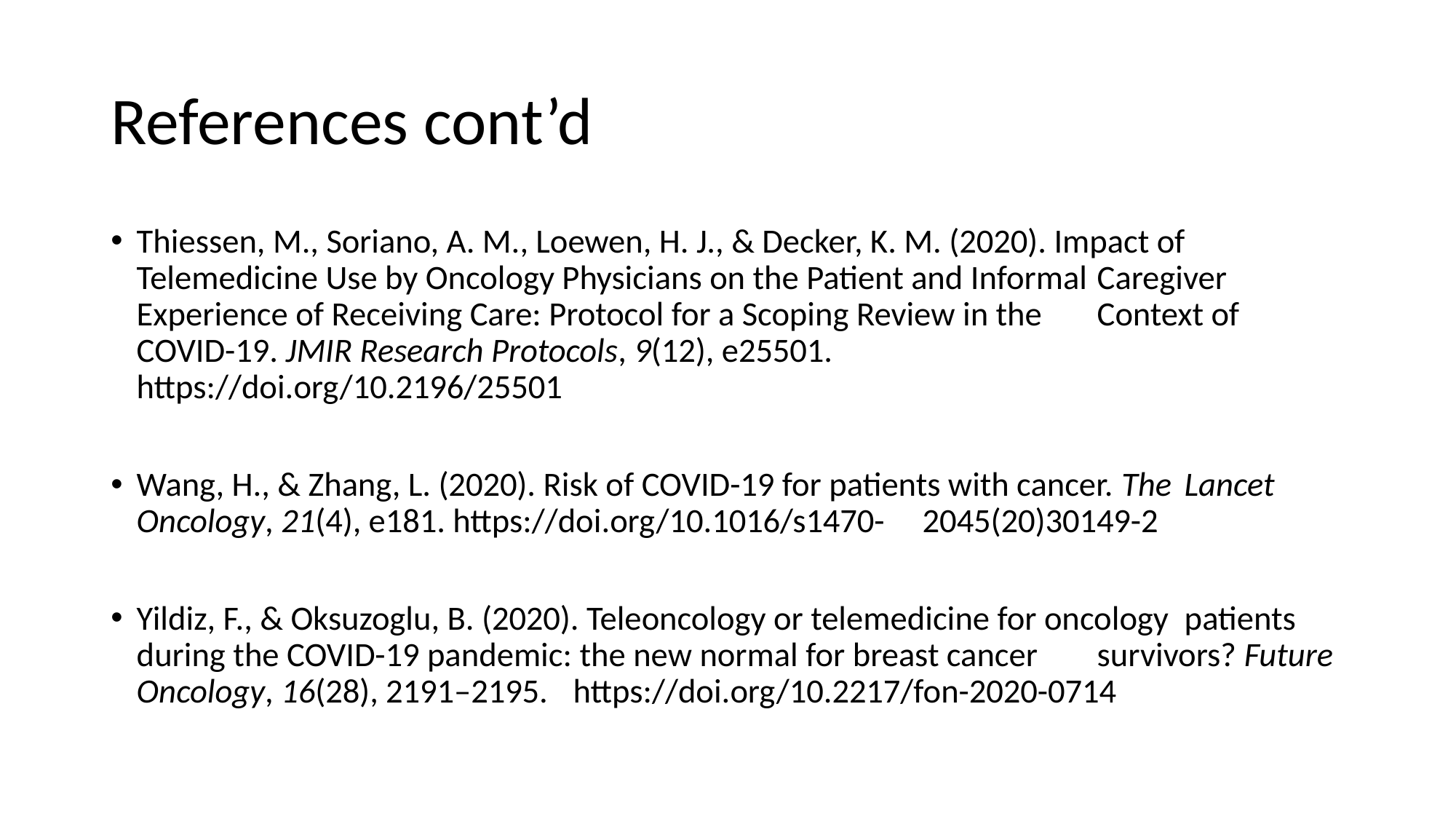

# References cont’d
Thiessen, M., Soriano, A. M., Loewen, H. J., & Decker, K. M. (2020). Impact of 	Telemedicine Use by Oncology Physicians on the Patient and Informal 		Caregiver Experience of Receiving Care: Protocol for a Scoping Review in the 	Context of COVID-19. JMIR Research Protocols, 9(12), e25501. 	https://doi.org/10.2196/25501

Wang, H., & Zhang, L. (2020). Risk of COVID-19 for patients with cancer. The 	Lancet Oncology, 21(4), e181. https://doi.org/10.1016/s1470-	2045(20)30149-2

Yildiz, F., & Oksuzoglu, B. (2020). Teleoncology or telemedicine for oncology 	patients during the COVID-19 pandemic: the new normal for breast cancer 	survivors? Future Oncology, 16(28), 2191–2195. 	https://doi.org/10.2217/fon-2020-0714